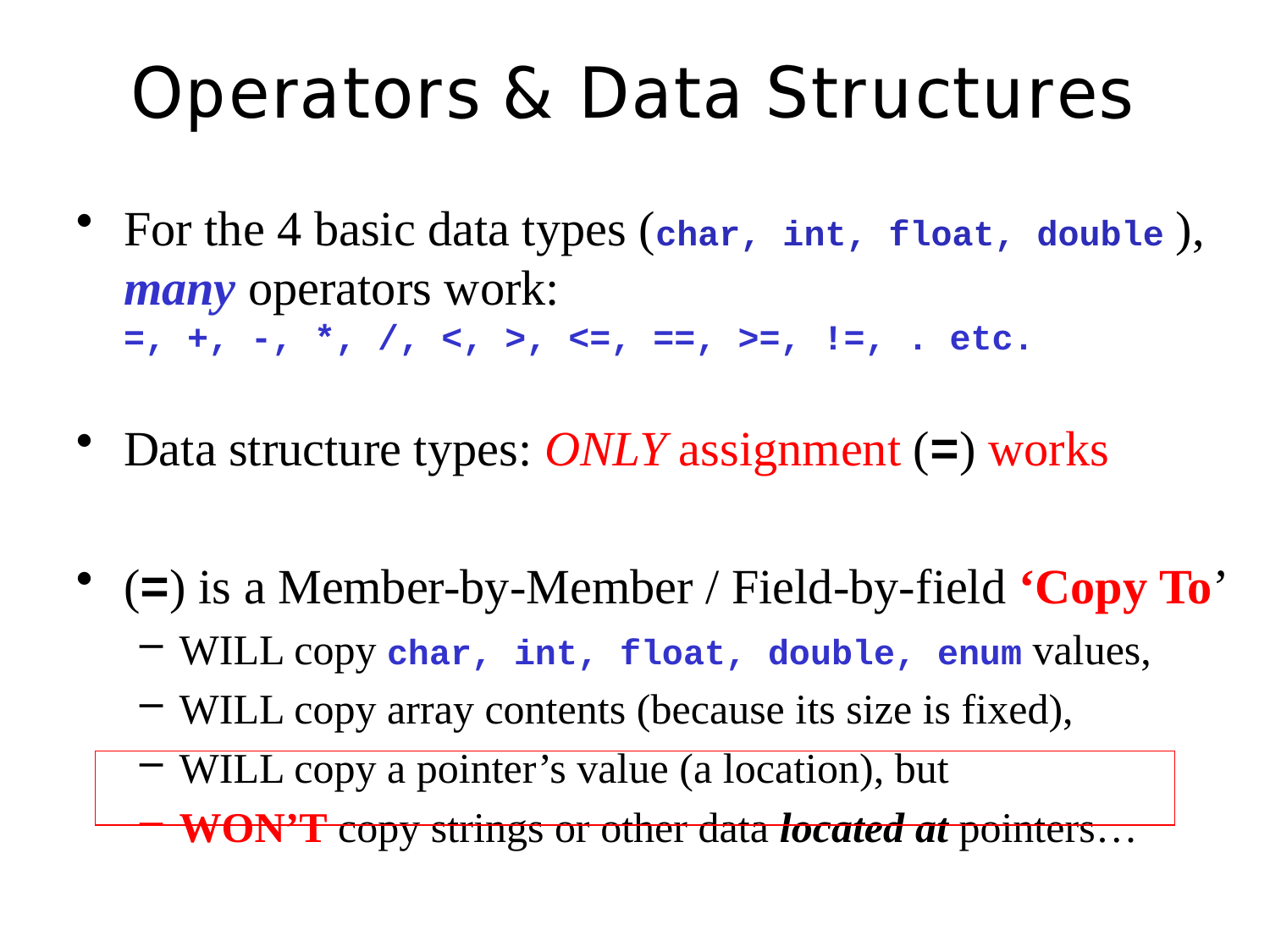

# Operators & Data Structures
For the 4 basic data types (char, int, float, double ),
many operators work:
=, +, -, *, /, <, >, <=, ==, >=, !=, . etc.

Data structure types: ONLY assignment (=) works

(=) is a Member-by-Member / Field-by-field ‘Copy To’
WILL copy char, int, float, double, enum values,
WILL copy array contents (because its size is fixed),
WILL copy a pointer’s value (a location), but
WON’T copy strings or other data located at pointers…